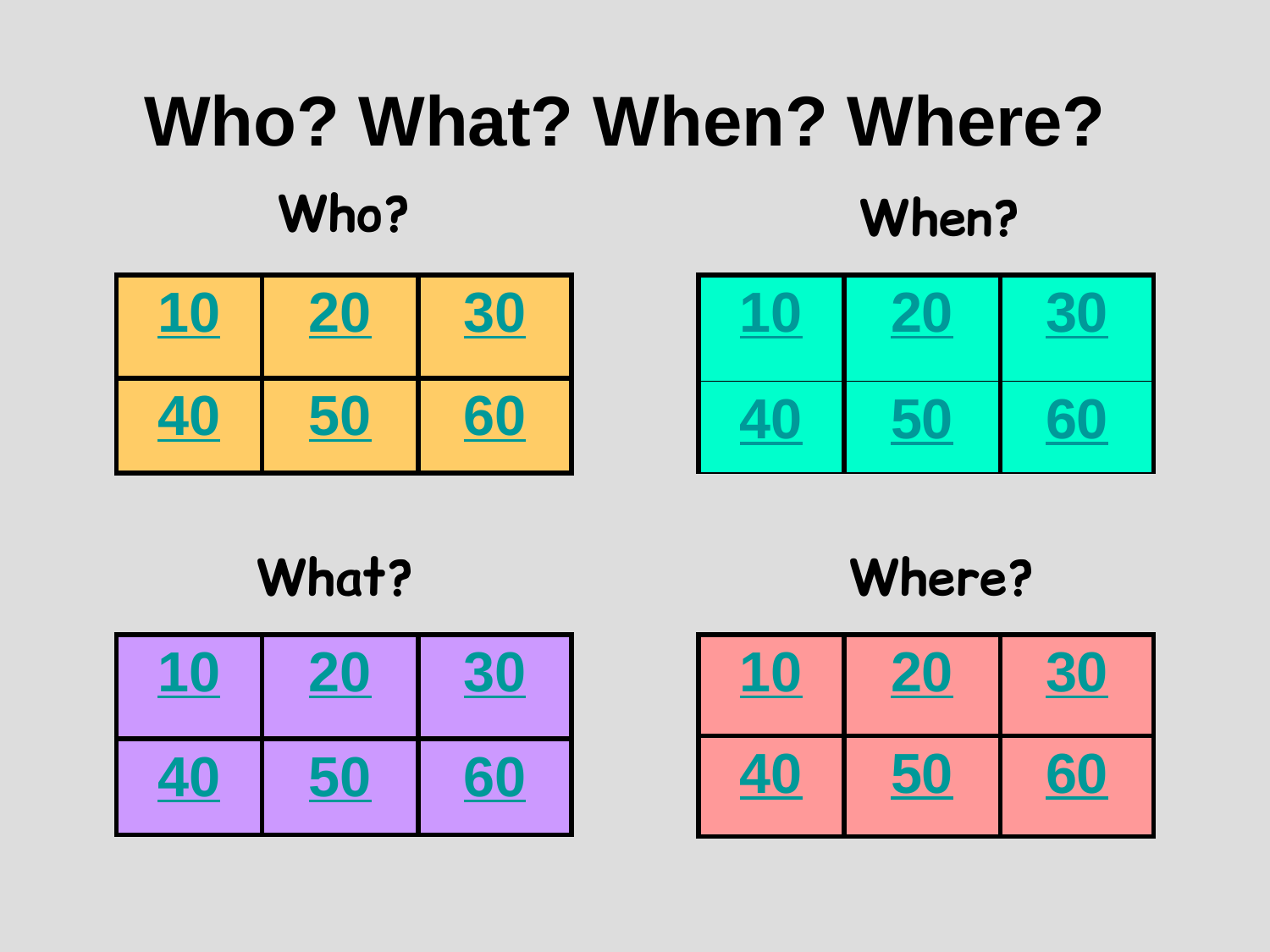

# Who? What? When? Where?
Who?

When?

| 10 | 20 | 30 |
| --- | --- | --- |
| 40 | 50 | 60 |
| 10 | 20 | 30 |
| --- | --- | --- |
| 40 | 50 | 60 |
What?

Where?

| 10 | 20 | 30 |
| --- | --- | --- |
| 40 | 50 | 60 |
| 10 | 20 | 30 |
| --- | --- | --- |
| 40 | 50 | 60 |